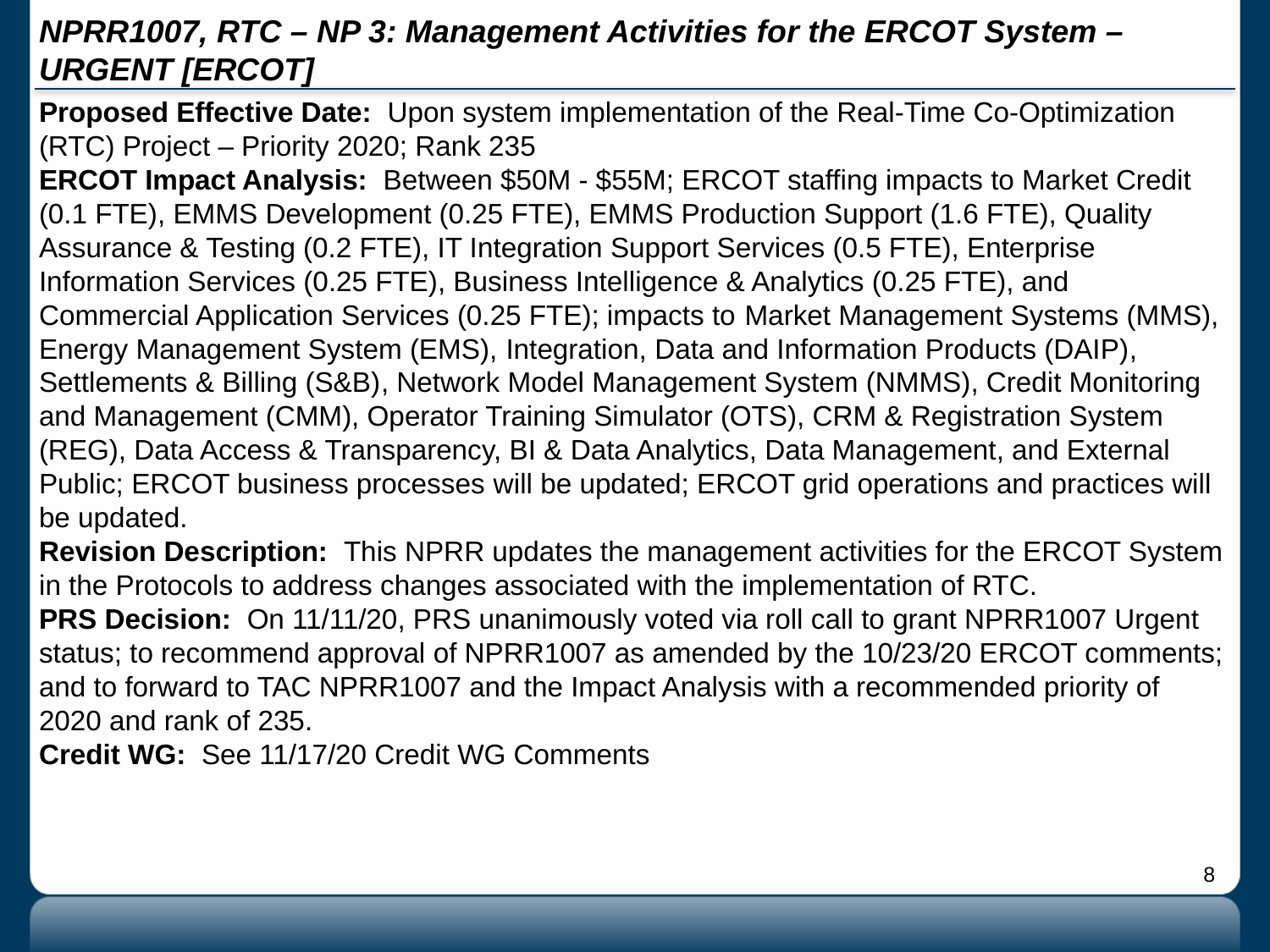

# NPRR1007, RTC – NP 3: Management Activities for the ERCOT System – URGENT [ERCOT]
Proposed Effective Date:  Upon system implementation of the Real-Time Co-Optimization (RTC) Project – Priority 2020; Rank 235
ERCOT Impact Analysis:  Between $50M - $55M; ERCOT staffing impacts to Market Credit (0.1 FTE), EMMS Development (0.25 FTE), EMMS Production Support (1.6 FTE), Quality Assurance & Testing (0.2 FTE), IT Integration Support Services (0.5 FTE), Enterprise Information Services (0.25 FTE), Business Intelligence & Analytics (0.25 FTE), and Commercial Application Services (0.25 FTE); impacts to Market Management Systems (MMS), Energy Management System (EMS), Integration, Data and Information Products (DAIP), Settlements & Billing (S&B), Network Model Management System (NMMS), Credit Monitoring and Management (CMM), Operator Training Simulator (OTS), CRM & Registration System (REG), Data Access & Transparency, BI & Data Analytics, Data Management, and External Public; ERCOT business processes will be updated; ERCOT grid operations and practices will be updated.
Revision Description:  This NPRR updates the management activities for the ERCOT System in the Protocols to address changes associated with the implementation of RTC.
PRS Decision:  On 11/11/20, PRS unanimously voted via roll call to grant NPRR1007 Urgent status; to recommend approval of NPRR1007 as amended by the 10/23/20 ERCOT comments; and to forward to TAC NPRR1007 and the Impact Analysis with a recommended priority of 2020 and rank of 235.
Credit WG:  See 11/17/20 Credit WG Comments